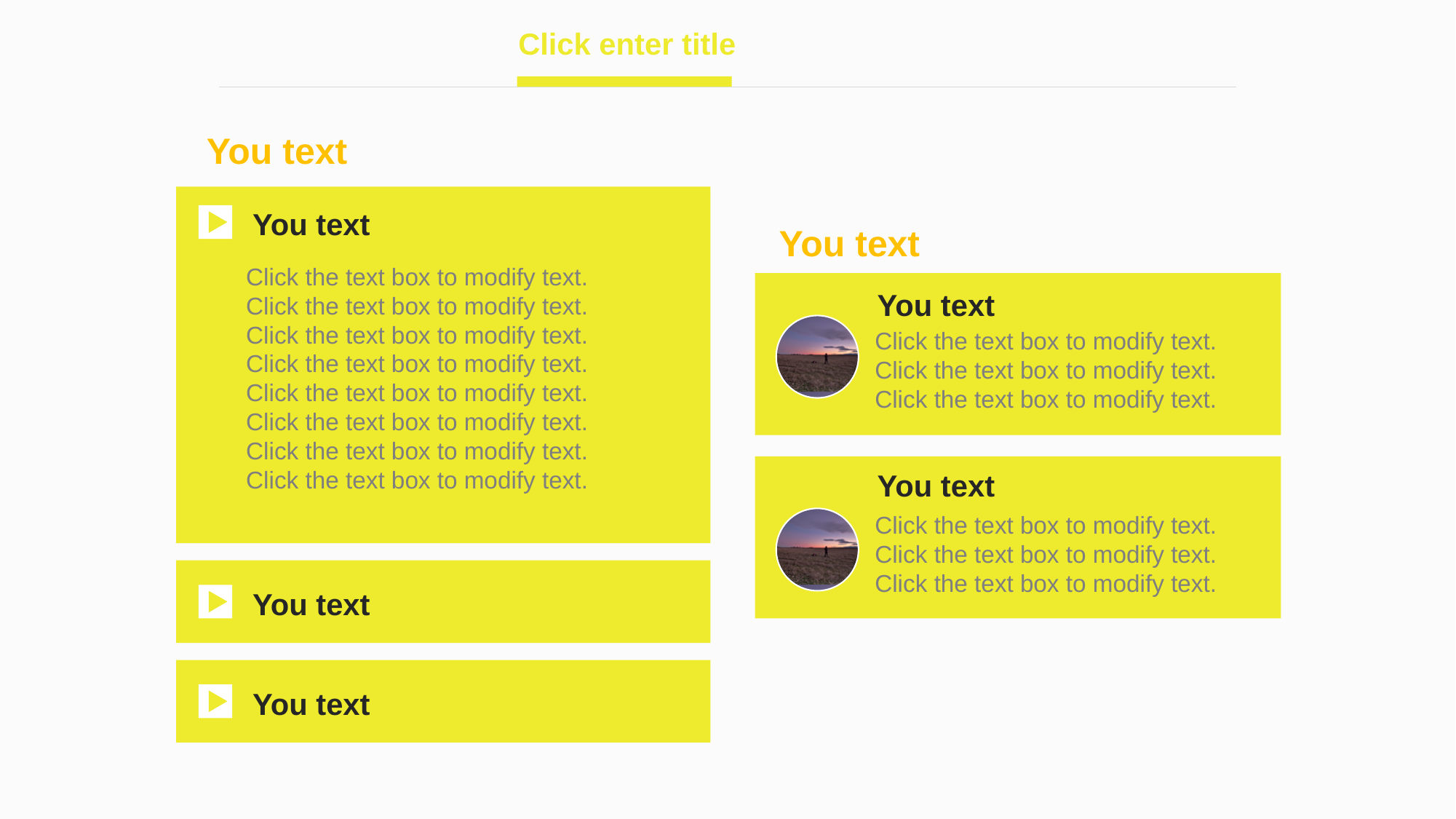

Click enter title

You text

You text
Click the text box to modify text.
Click the text box to modify text.
Click the text box to modify text.
Click the text box to modify text.
Click the text box to modify text.
Click the text box to modify text.
Click the text box to modify text.
Click the text box to modify text.

You text

You text
Click the text box to modify text.
Click the text box to modify text.
Click the text box to modify text.

You text
Click the text box to modify text.
Click the text box to modify text.
Click the text box to modify text.

You text

You text